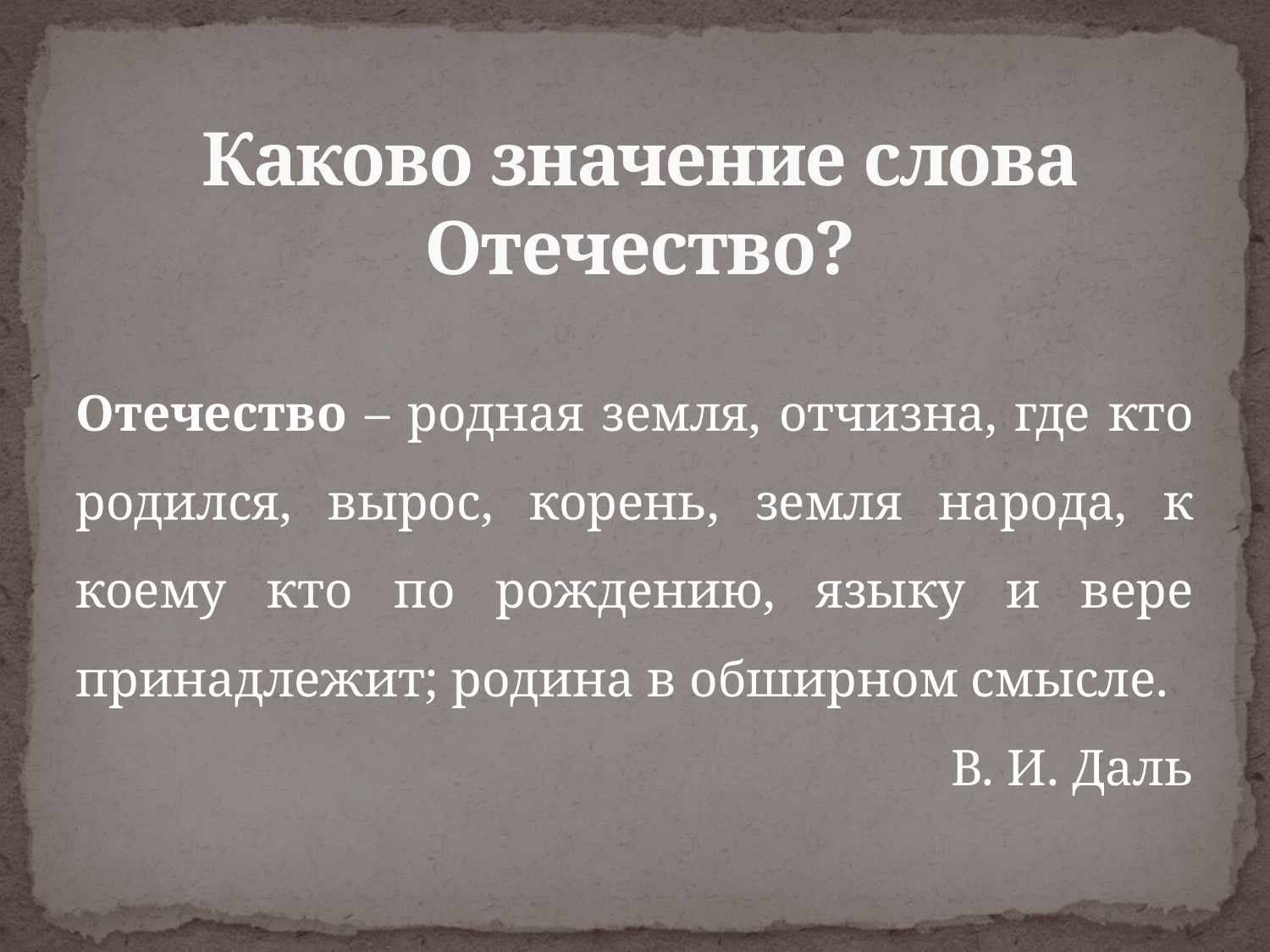

# Каково значение слова Отечество?
Отечество – родная земля, отчизна, где кто родился, вырос, корень, земля народа, к коему кто по рождению, языку и вере принадлежит; родина в обширном смысле.
                                         В. И. Даль